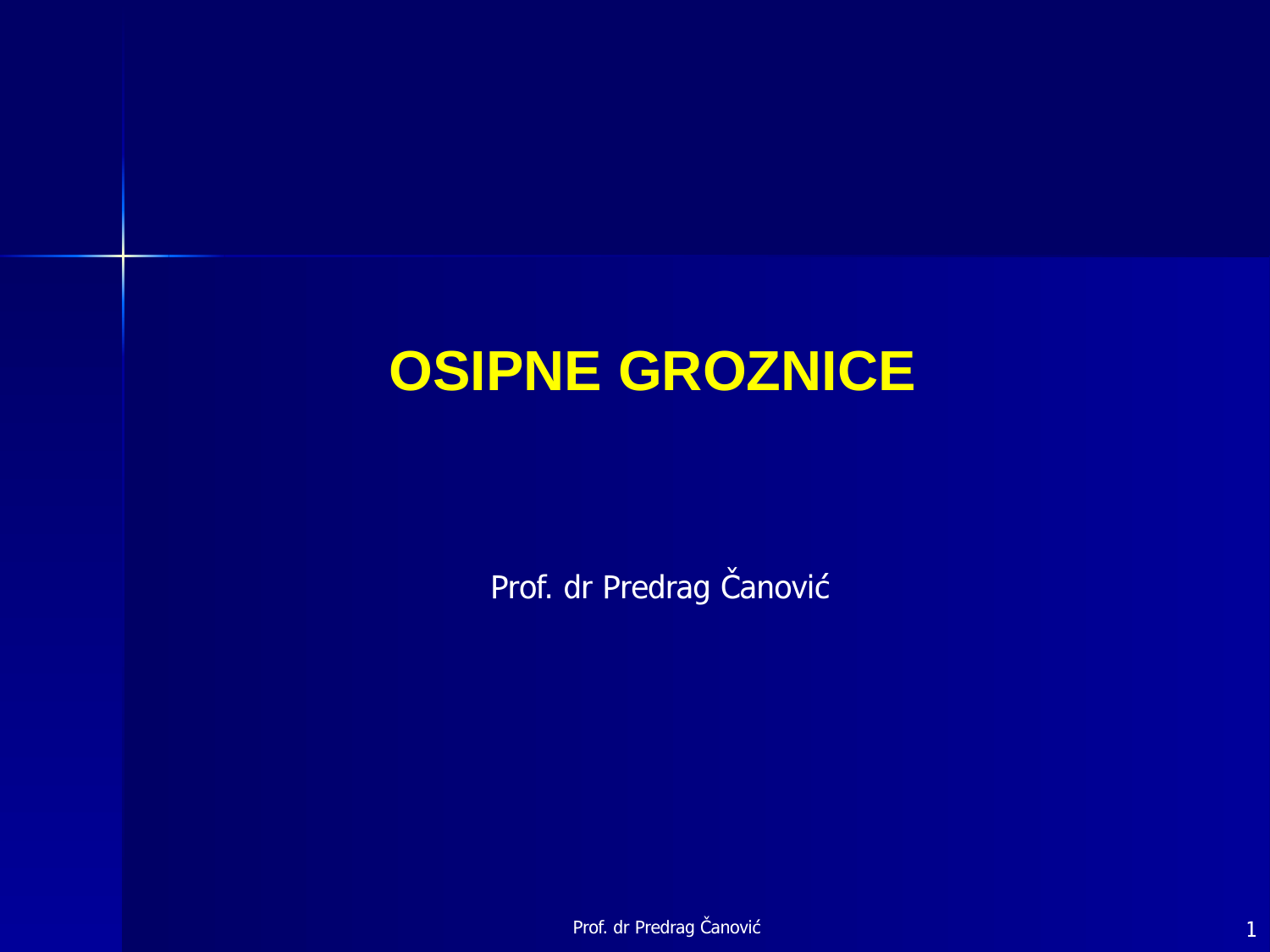

OSIPNE GROZNICE
Prof. dr Predrag Čanović
Prof. dr Predrag Čanović
1